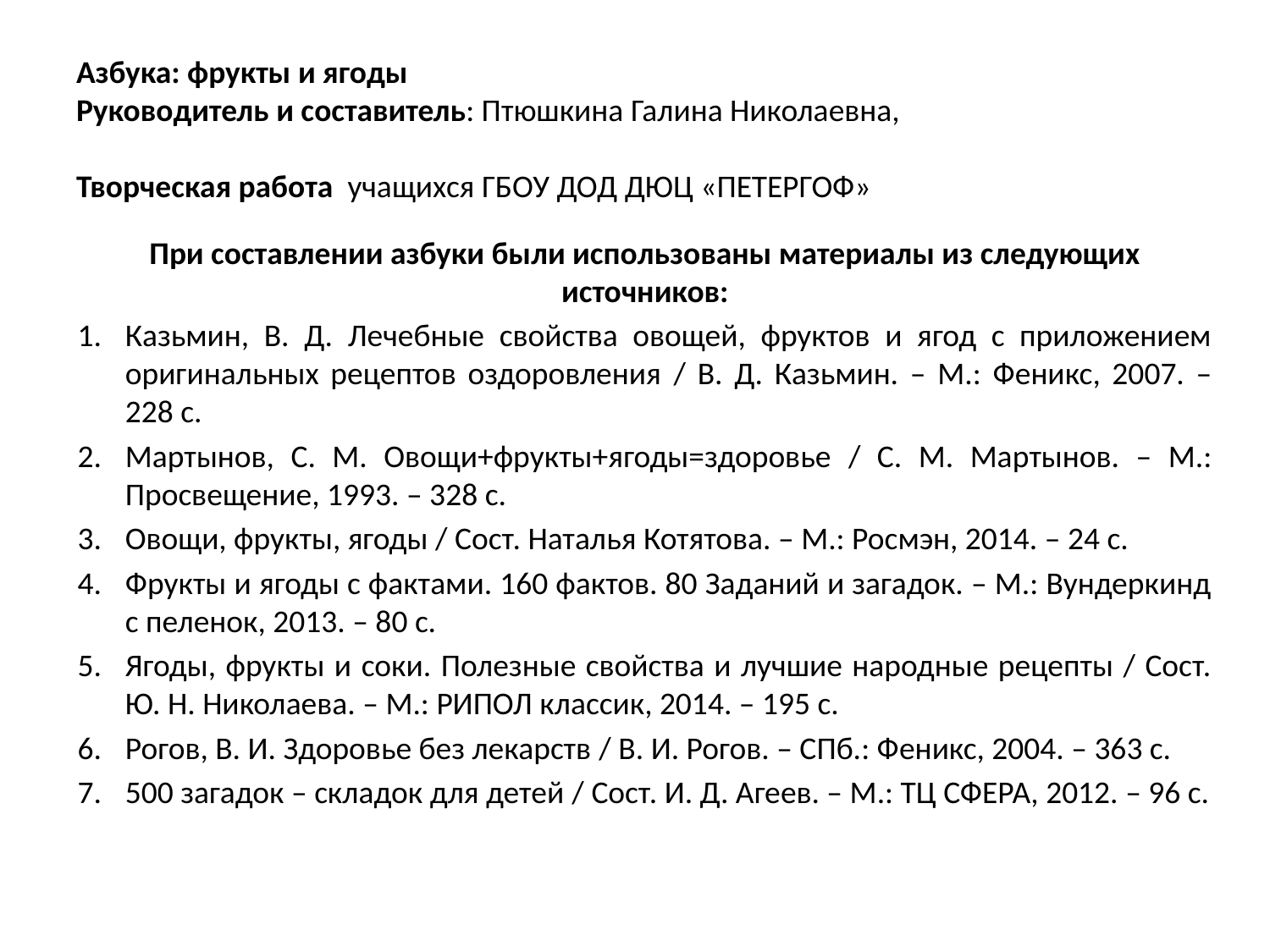

# Азбука: фрукты и ягоды Руководитель и составитель: Птюшкина Галина Николаевна, Творческая работа  учащихся ГБОУ ДОД ДЮЦ «ПЕТЕРГОФ»
При составлении азбуки были использованы материалы из следующих источников:
Казьмин, В. Д. Лечебные свойства овощей, фруктов и ягод с приложением оригинальных рецептов оздоровления / В. Д. Казьмин. – М.: Феникс, 2007. – 228 с.
Мартынов, С. М. Овощи+фрукты+ягоды=здоровье / С. М. Мартынов. – М.: Просвещение, 1993. – 328 с.
Овощи, фрукты, ягоды / Сост. Наталья Котятова. – М.: Росмэн, 2014. – 24 с.
Фрукты и ягоды с фактами. 160 фактов. 80 Заданий и загадок. – М.: Вундеркинд с пеленок, 2013. – 80 с.
Ягоды, фрукты и соки. Полезные свойства и лучшие народные рецепты / Сост. Ю. Н. Николаева. – М.: РИПОЛ классик, 2014. – 195 с.
Рогов, В. И. Здоровье без лекарств / В. И. Рогов. – СПб.: Феникс, 2004. – 363 с.
500 загадок – складок для детей / Сост. И. Д. Агеев. – М.: ТЦ СФЕРА, 2012. – 96 с.